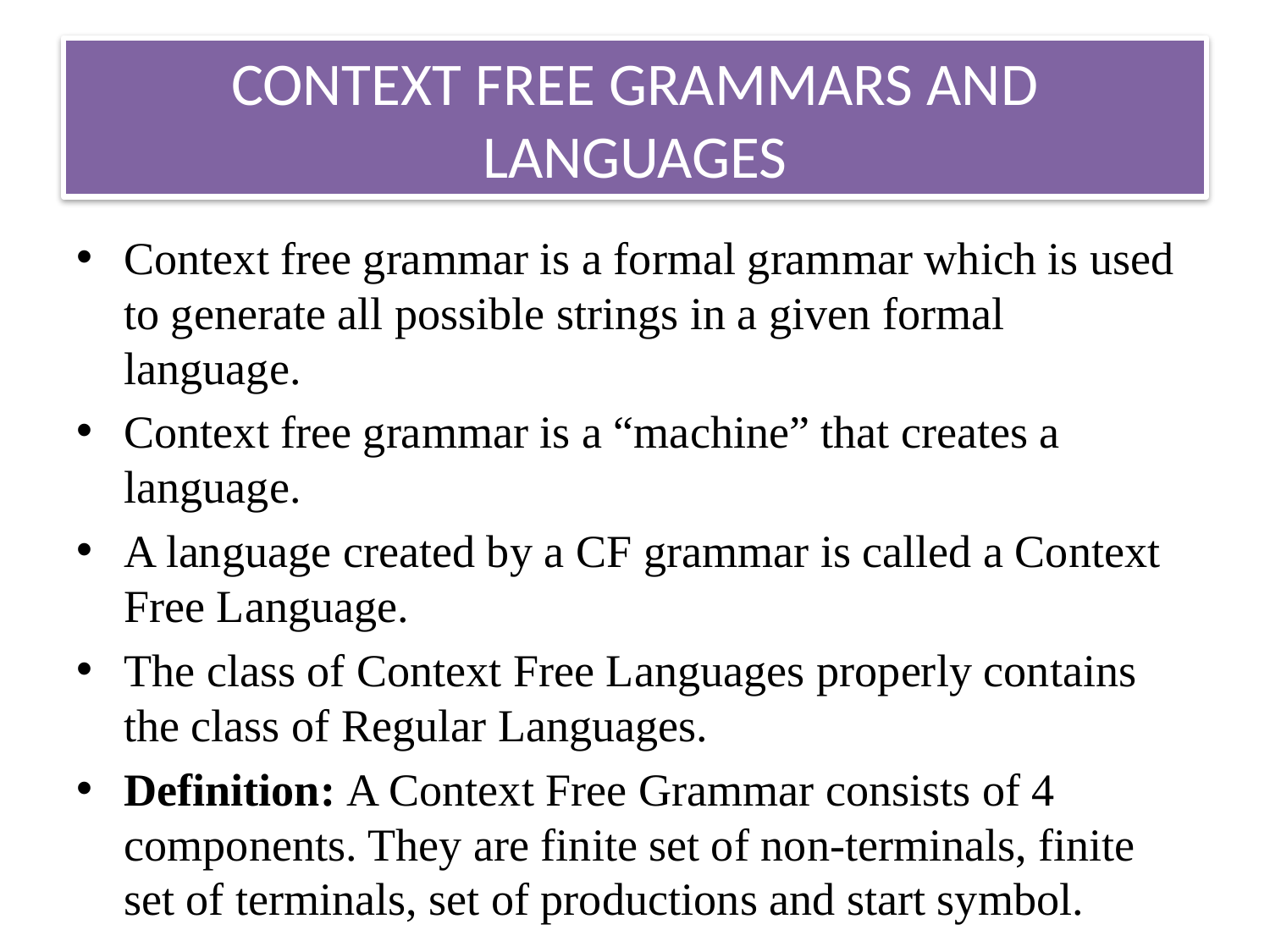

# CONTEXT FREE GRAMMARS AND LANGUAGES
Context free grammar is a formal grammar which is used to generate all possible strings in a given formal language.
Context free grammar is a “machine” that creates a language.
A language created by a CF grammar is called a Context Free Language.
The class of Context Free Languages properly contains the class of Regular Languages.
Definition: A Context Free Grammar consists of 4 components. They are finite set of non-terminals, finite set of terminals, set of productions and start symbol.